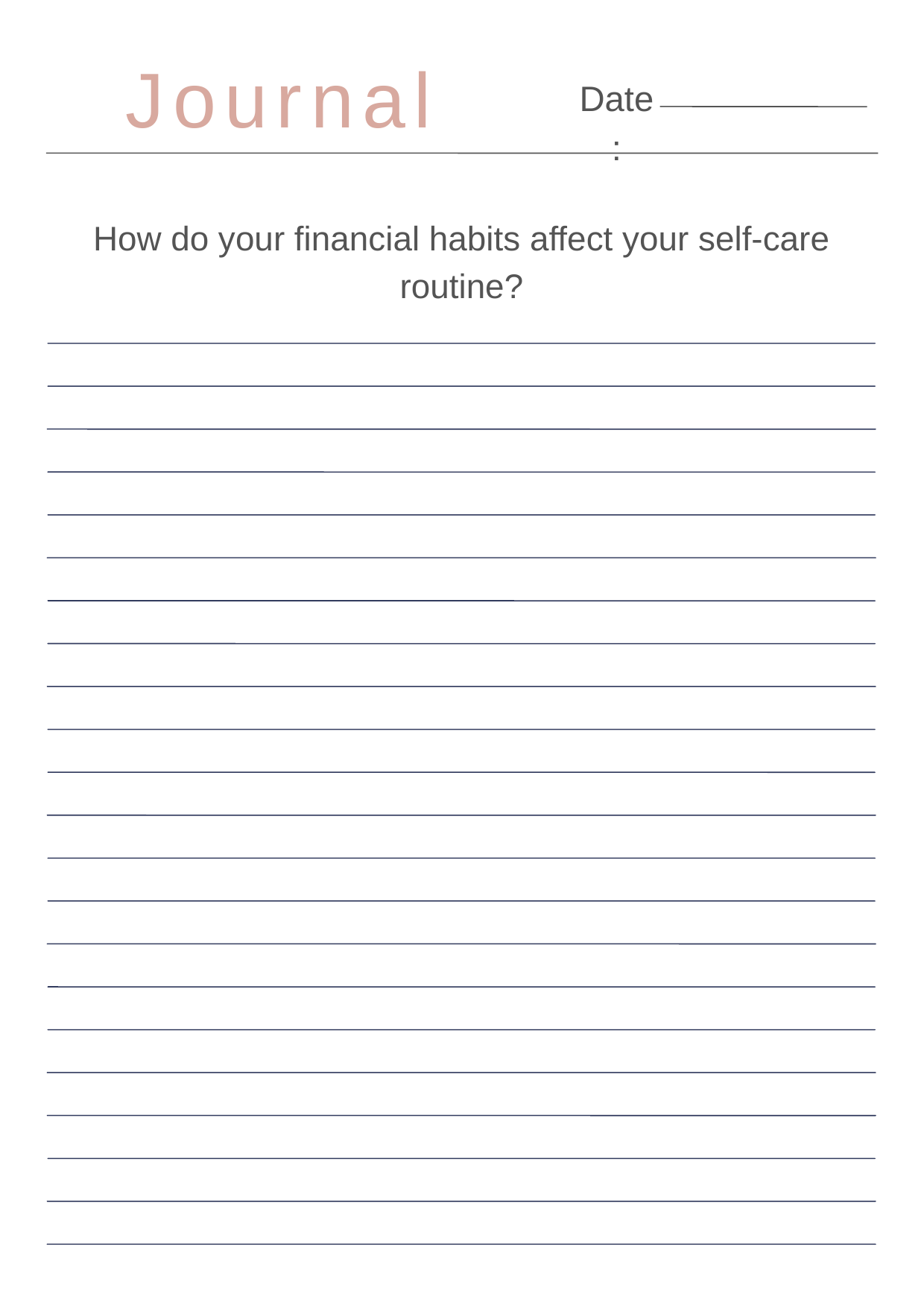

Journal
Date:

How do your financial habits affect your self-care routine?